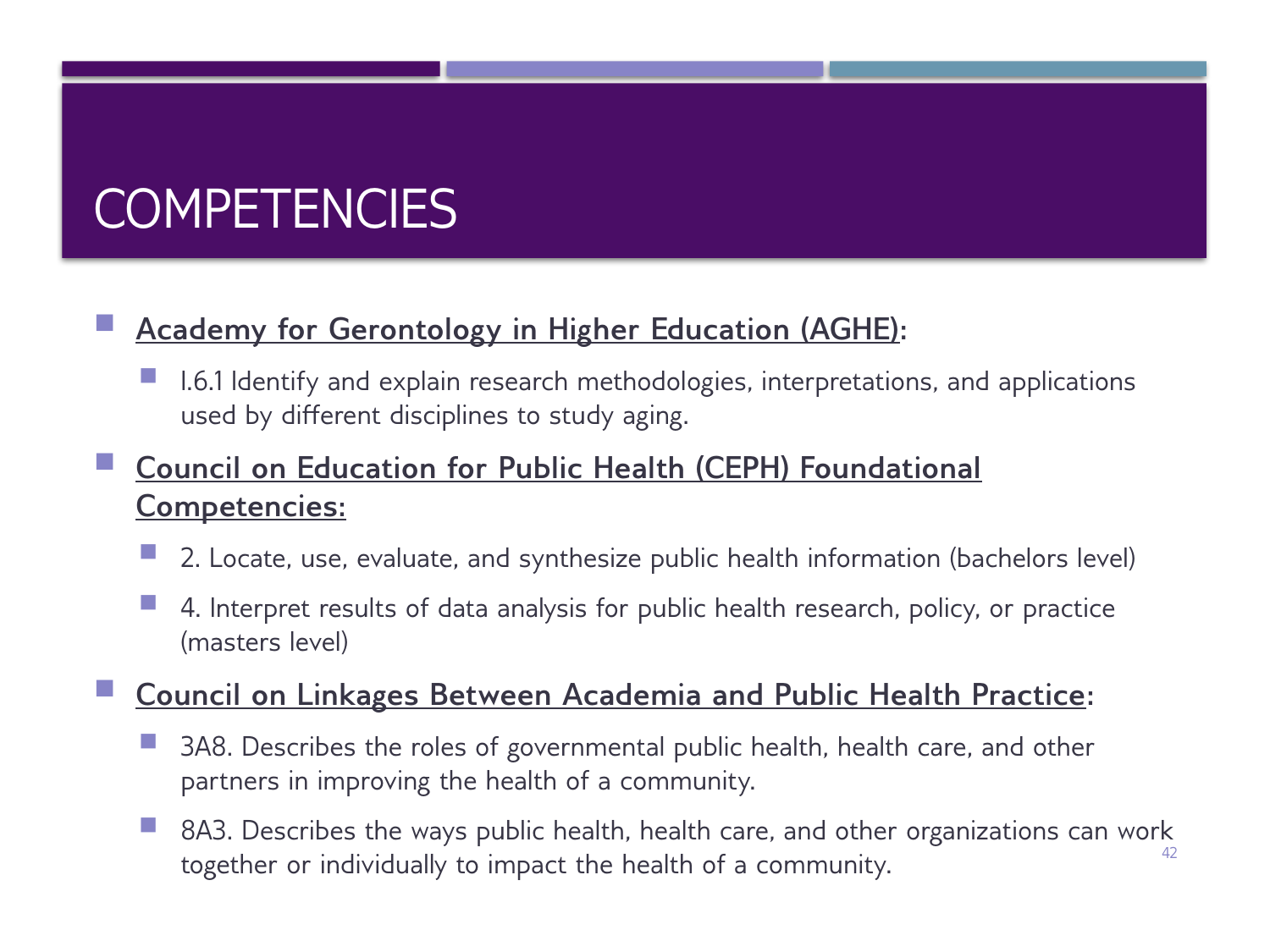

# competencies
Academy for Gerontology in Higher Education (AGHE):
I.6.1 Identify and explain research methodologies, interpretations, and applications used by different disciplines to study aging.
Council on Education for Public Health (CEPH) Foundational Competencies:
2. Locate, use, evaluate, and synthesize public health information (bachelors level)
4. Interpret results of data analysis for public health research, policy, or practice (masters level)
Council on Linkages Between Academia and Public Health Practice:
3A8. Describes the roles of governmental public health, health care, and other partners in improving the health of a community.
8A3. Describes the ways public health, health care, and other organizations can work together or individually to impact the health of a community.
42